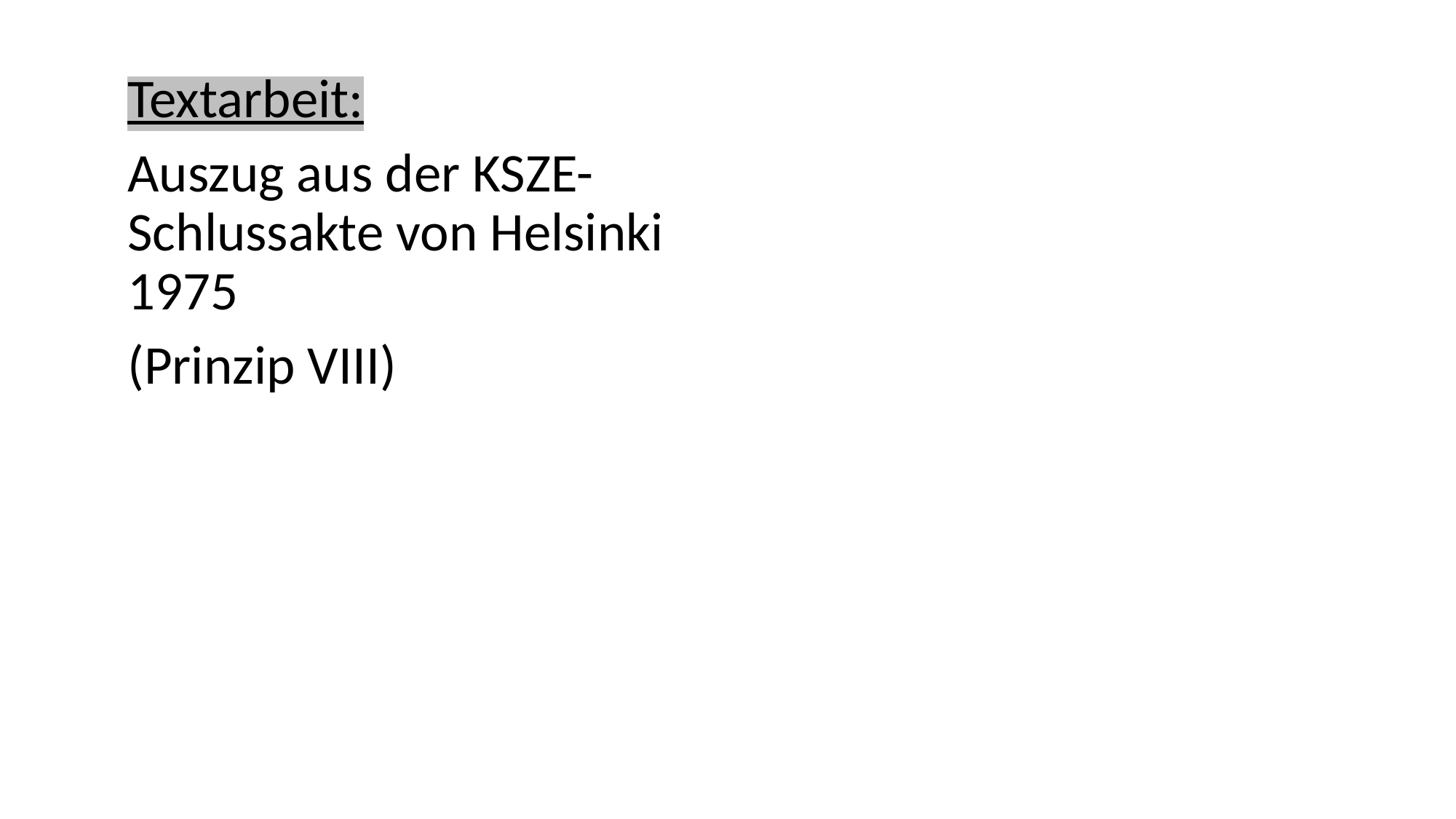

Textarbeit:
Auszug aus der KSZE-Schlussakte von Helsinki 1975
(Prinzip VIII)